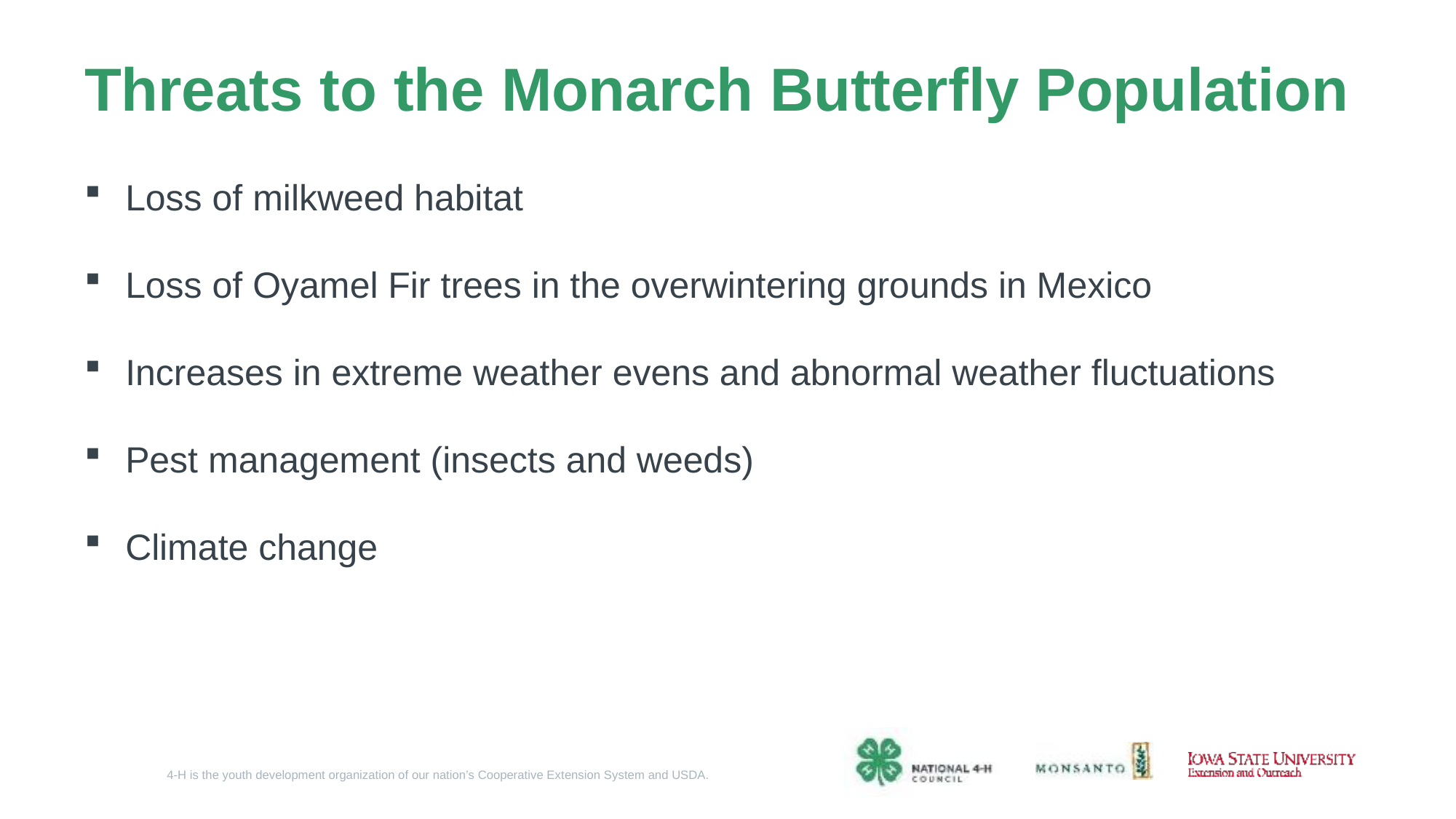

Threats to the Monarch Butterfly Population

Loss of milkweed habitat

Loss of Oyamel Fir trees in the overwintering grounds in Mexico

Increases in extreme weather evens and abnormal weather fluctuations

Pest management (insects and weeds)

Climate change